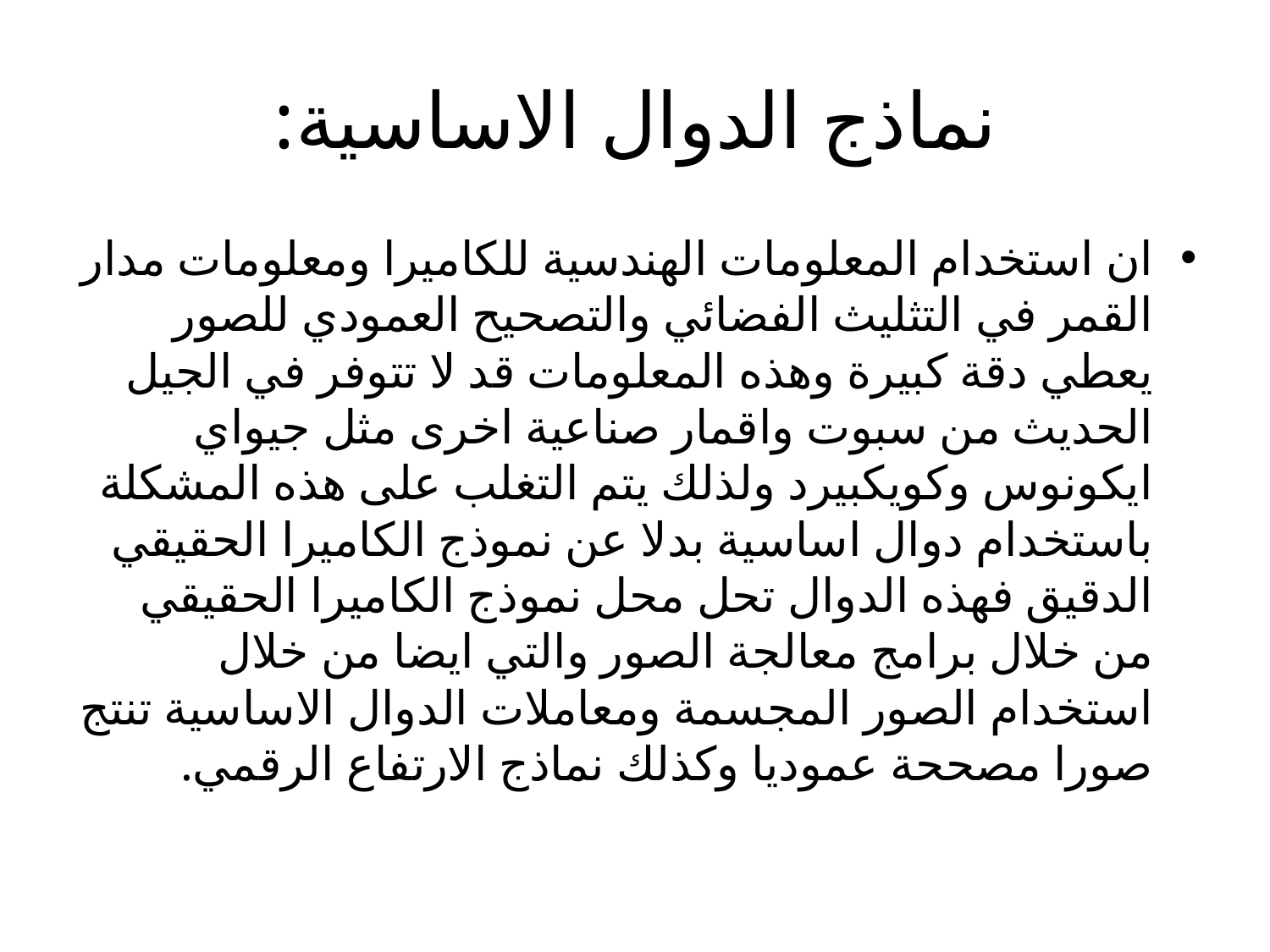

# نماذج الدوال الاساسية:
ان استخدام المعلومات الهندسية للكاميرا ومعلومات مدار القمر في التثليث الفضائي والتصحيح العمودي للصور يعطي دقة كبيرة وهذه المعلومات قد لا تتوفر في الجيل الحديث من سبوت واقمار صناعية اخرى مثل جيواي ايكونوس وكويكبيرد ولذلك يتم التغلب على هذه المشكلة باستخدام دوال اساسية بدلا عن نموذج الكاميرا الحقيقي الدقيق فهذه الدوال تحل محل نموذج الكاميرا الحقيقي من خلال برامج معالجة الصور والتي ايضا من خلال استخدام الصور المجسمة ومعاملات الدوال الاساسية تنتج صورا مصححة عموديا وكذلك نماذج الارتفاع الرقمي.